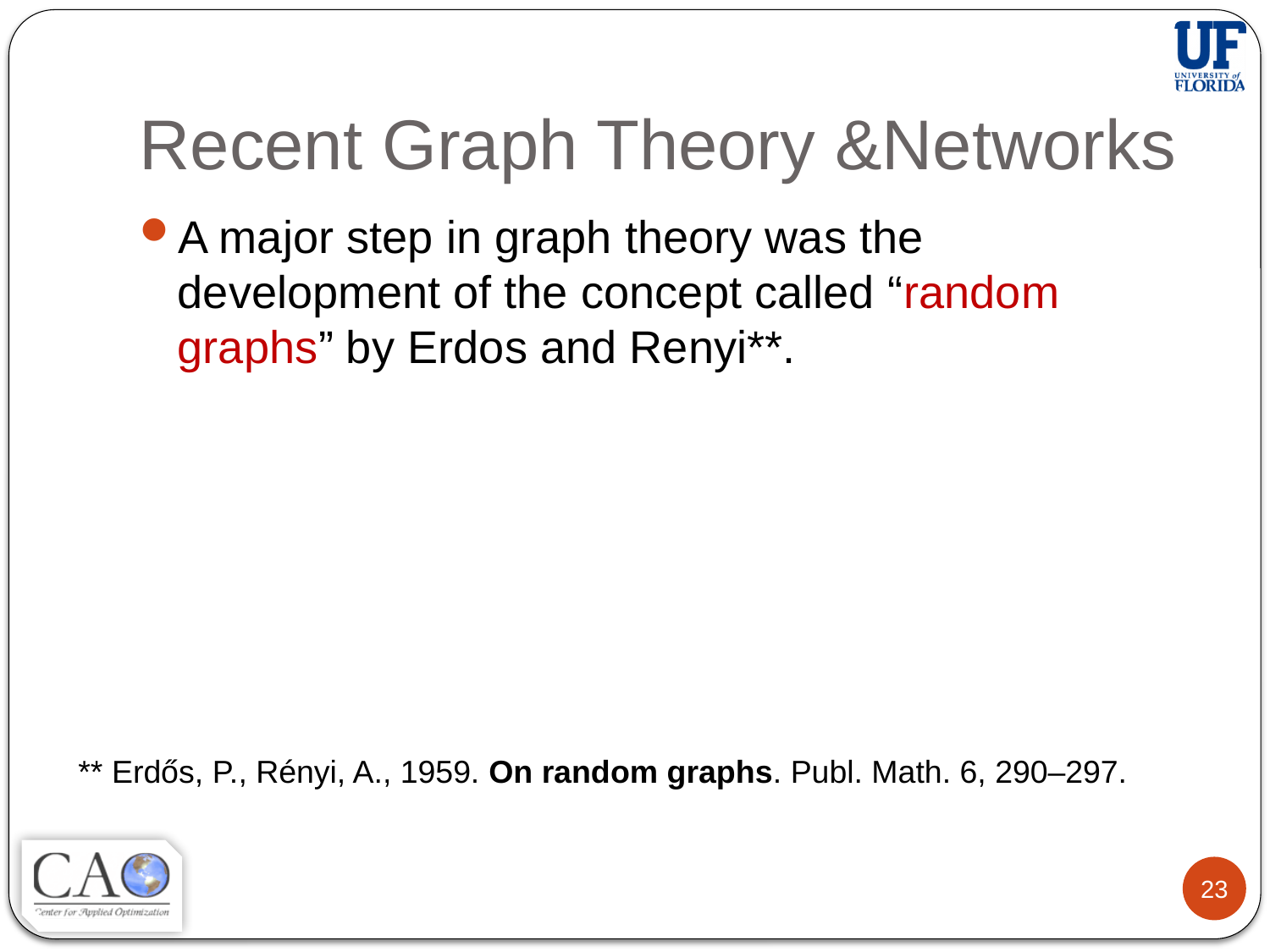

# Recent Graph Theory &Networks
A major step in graph theory was the development of the concept called “random graphs” by Erdos and Renyi**.
** Erdős, P., Rényi, A., 1959. On random graphs. Publ. Math. 6, 290–297.
23